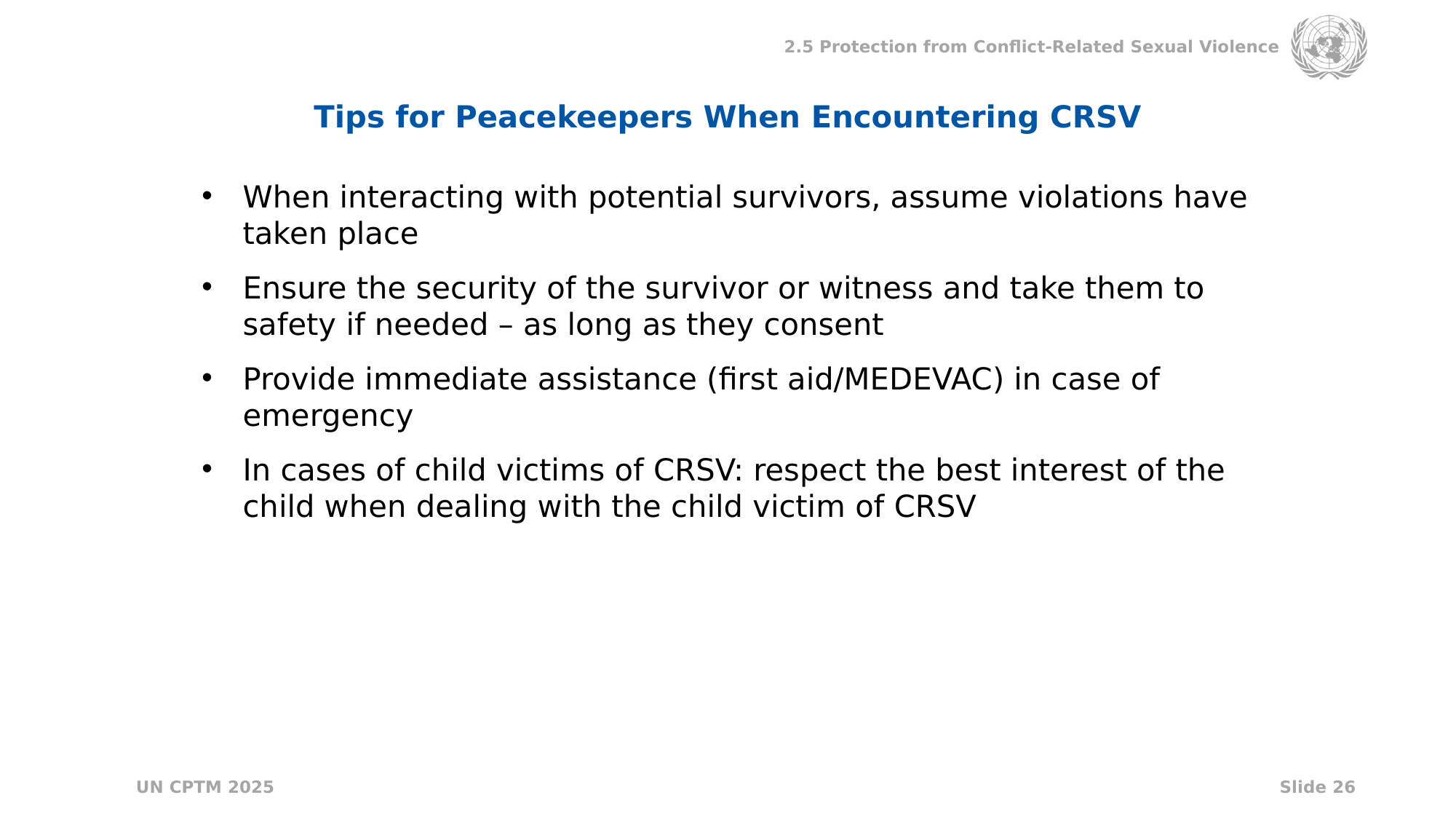

Tips for Peacekeepers When Encountering CRSV
When interacting with potential survivors, assume violations have taken place
Ensure the security of the survivor or witness and take them to safety if needed – as long as they consent
Provide immediate assistance (first aid/MEDEVAC) in case of emergency
In cases of child victims of CRSV: respect the best interest of the child when dealing with the child victim of CRSV